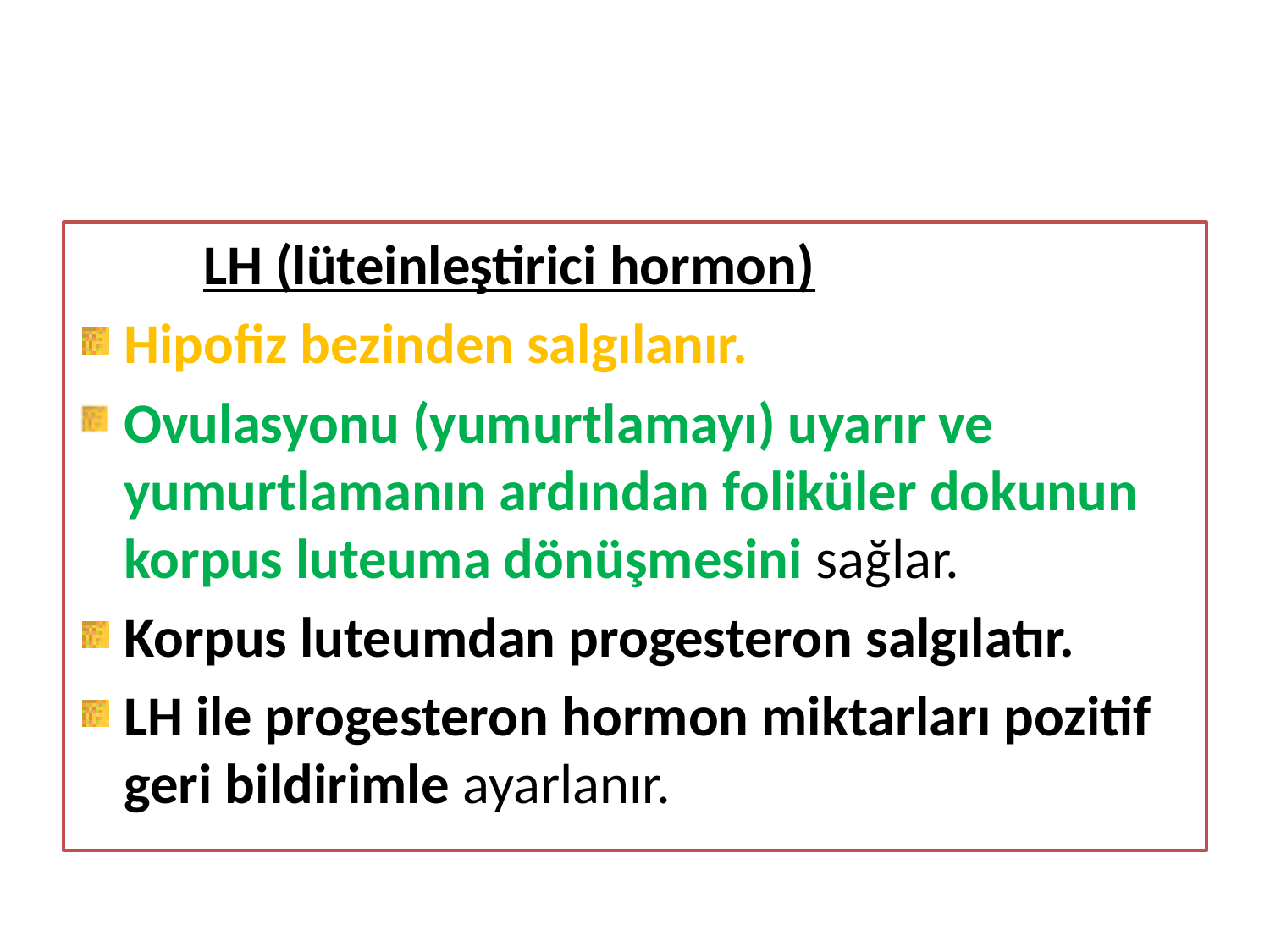

#
	LH (lüteinleştirici hormon)
Hipofiz bezinden salgılanır.
Ovulasyonu (yumurtlamayı) uyarır ve yumurtlamanın ardından foliküler dokunun korpus luteuma dönüşmesini sağlar.
Korpus luteumdan progesteron salgılatır.
LH ile progesteron hormon miktarları pozitif geri bildirimle ayarlanır.